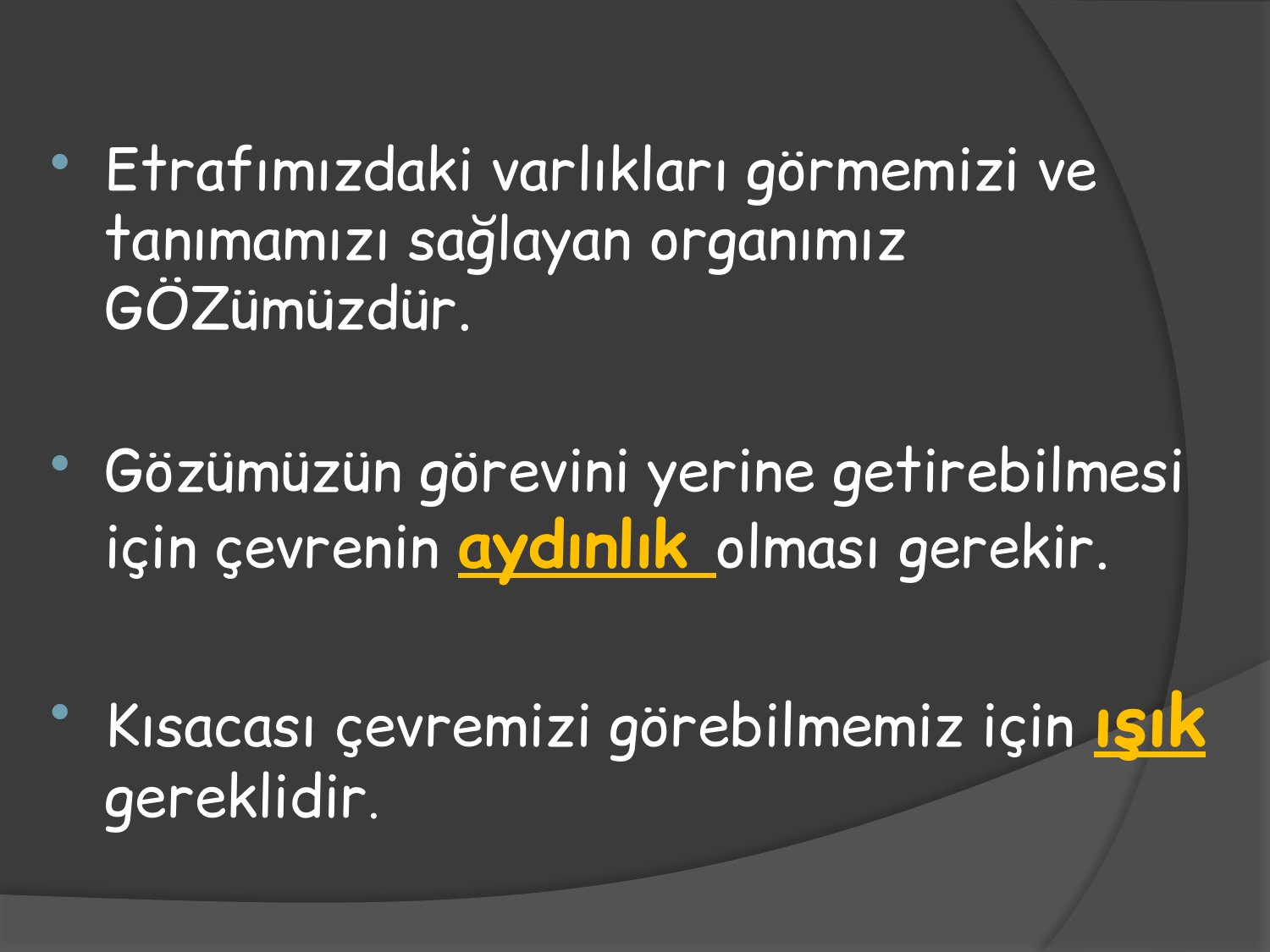

Etrafımızdaki varlıkları görmemizi ve tanımamızı sağlayan organımız GÖZümüzdür.

Gözümüzün görevini yerine getirebilmesi için çevrenin aydınlık olması gerekir.

Kısacası çevremizi görebilmemiz için ışık gereklidir.